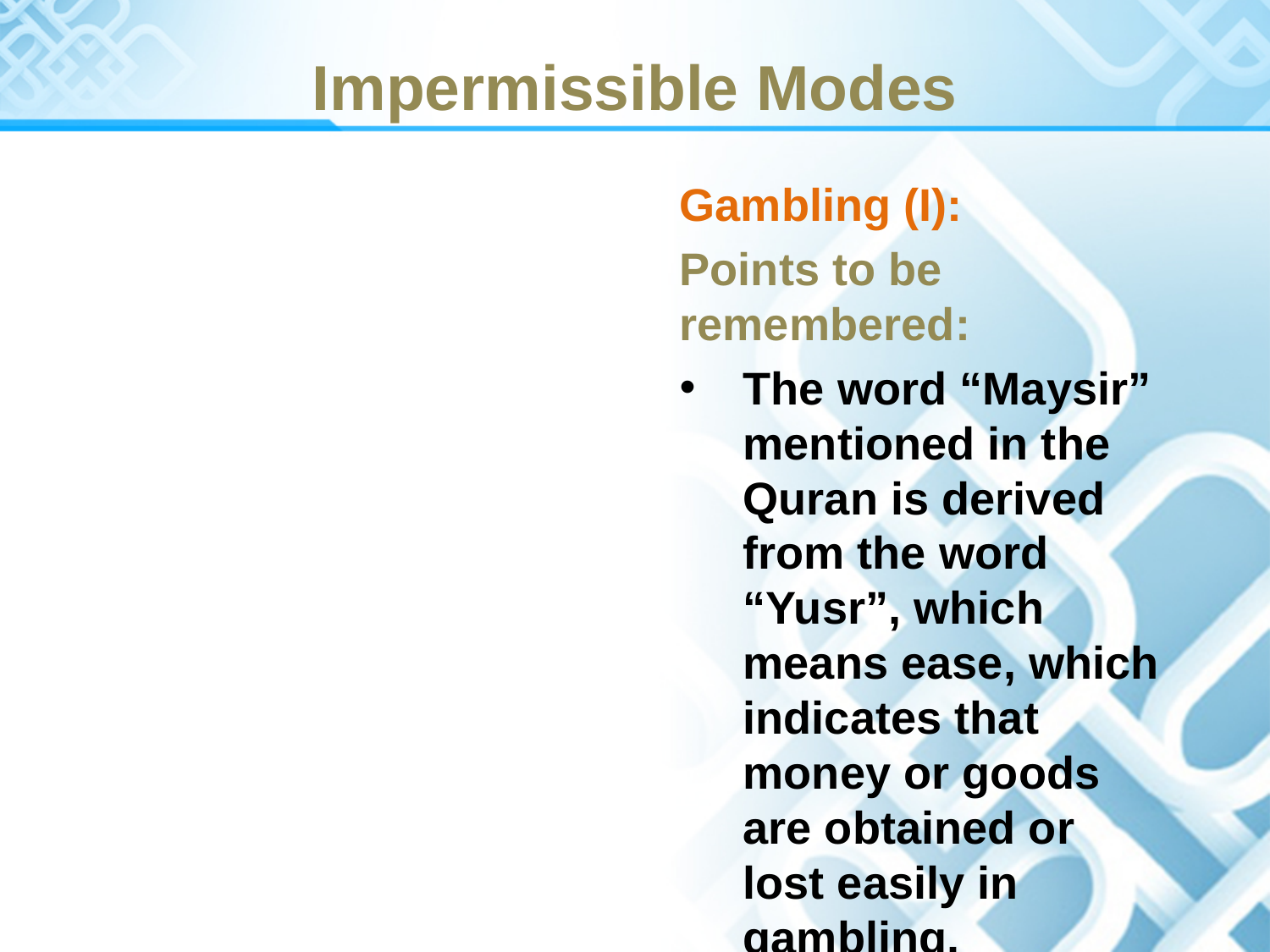

Impermissible Modes
Gambling (I):
Points to be remembered:
The word “Maysir” mentioned in the Quran is derived from the word “Yusr”, which means ease, which indicates that money or goods are obtained or lost easily in gambling.